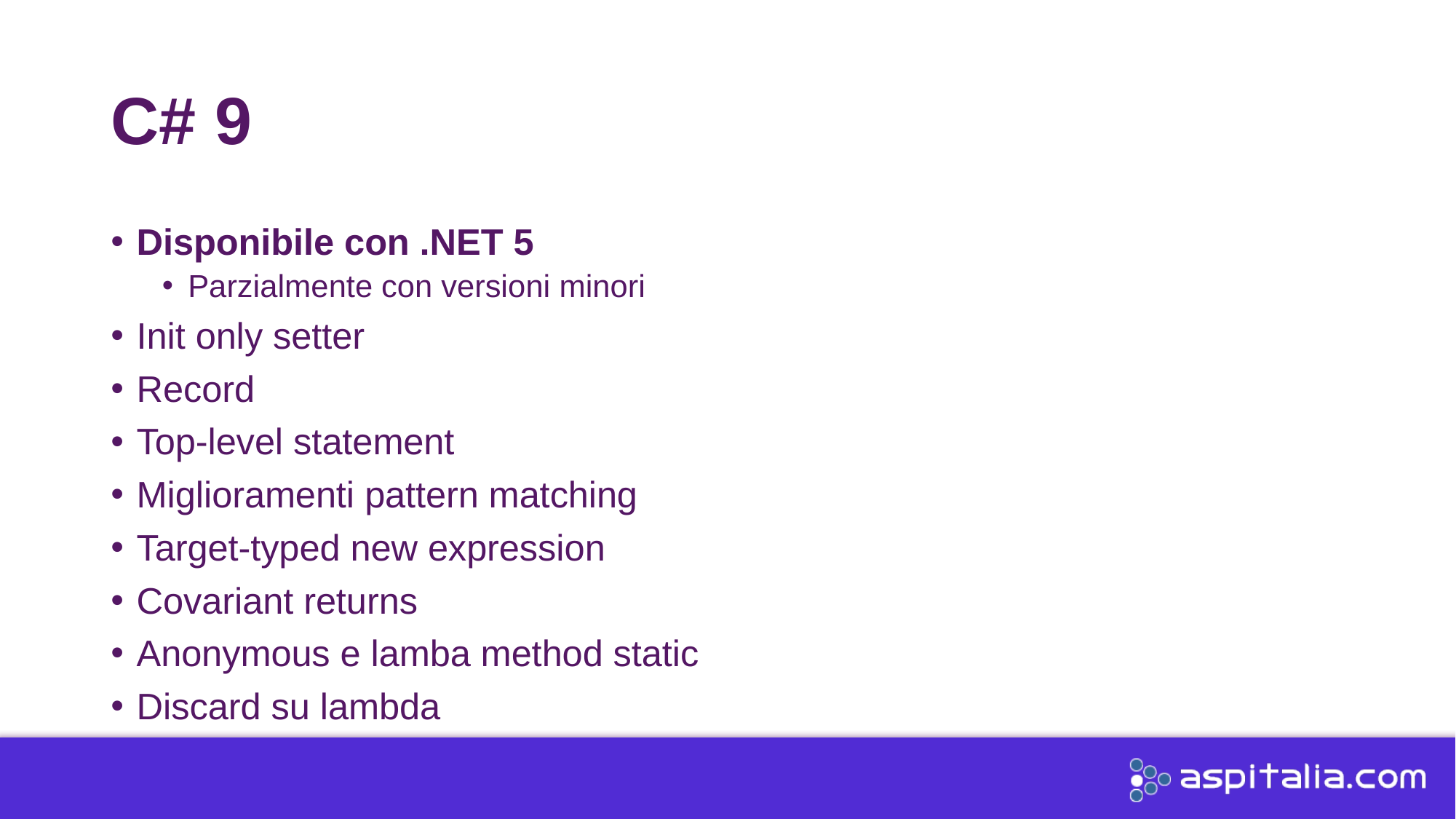

# C# 9
Disponibile con .NET 5
Parzialmente con versioni minori
Init only setter
Record
Top-level statement
Miglioramenti pattern matching
Target-typed new expression
Covariant returns
Anonymous e lamba method static
Discard su lambda